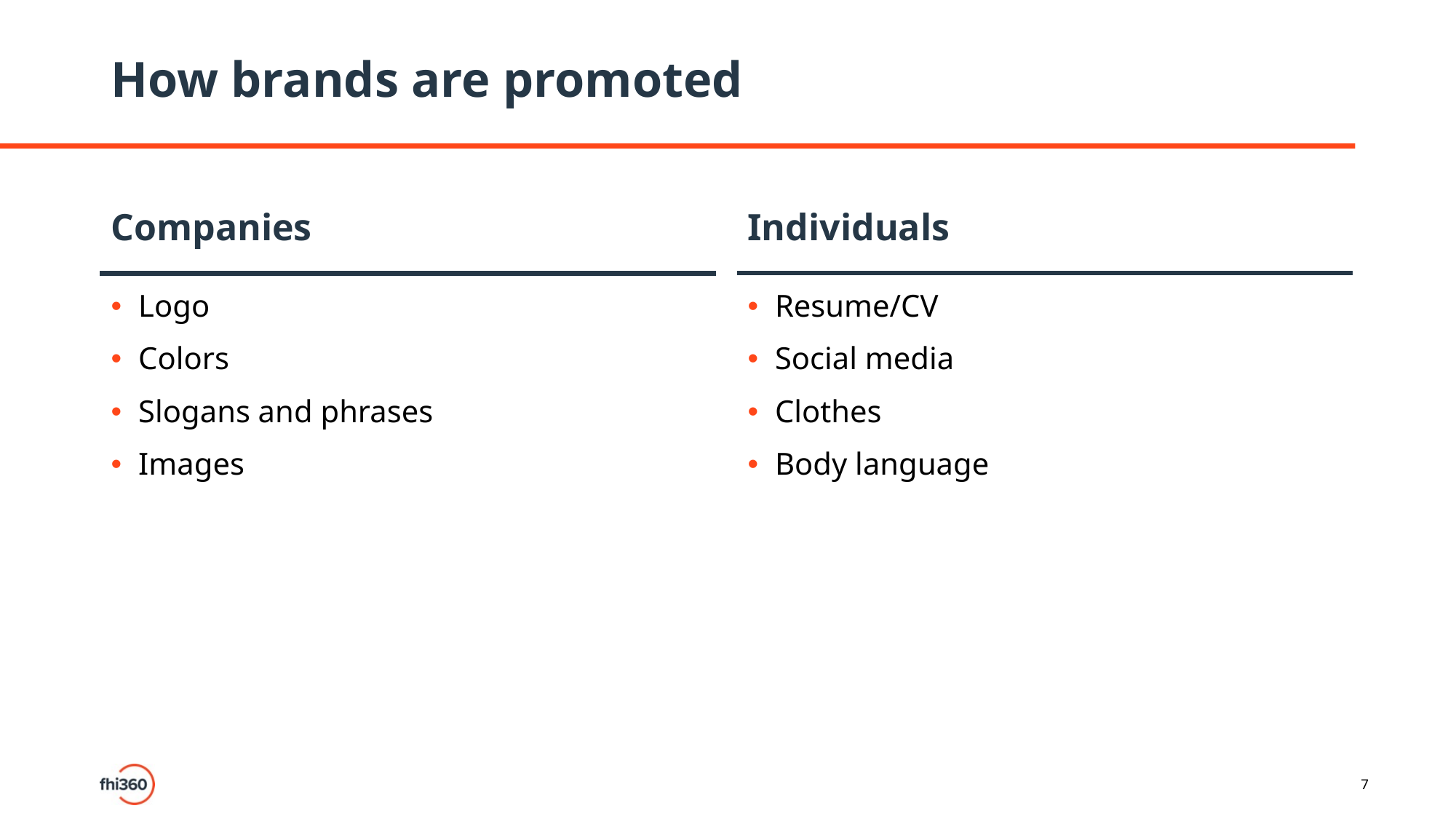

# How brands are promoted
Companies
Individuals
Logo
Colors
Slogans and phrases
Images
Resume/CV
Social media
Clothes
Body language